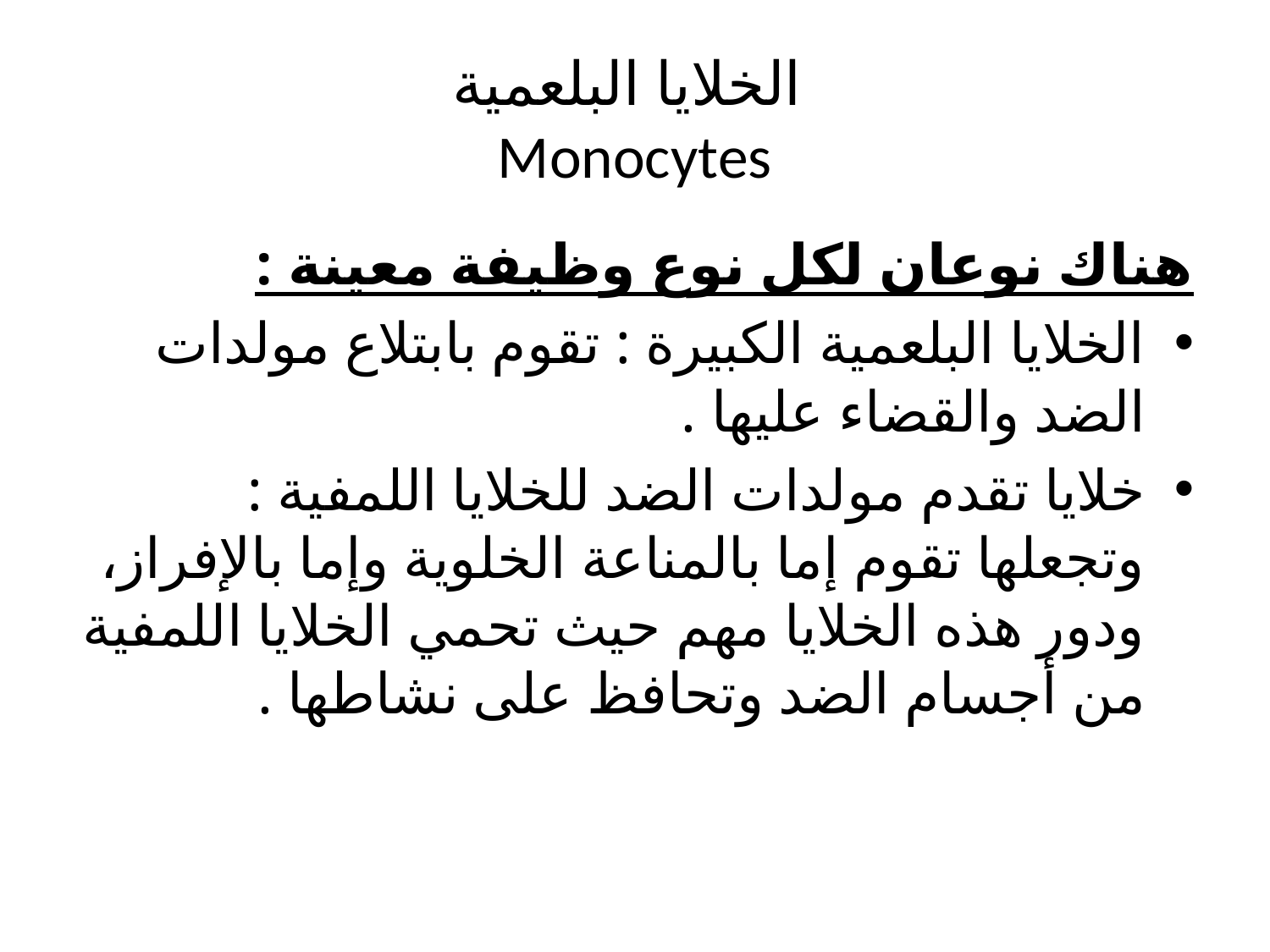

# الخلايا البلعمية Monocytes
هناك نوعان لكل نوع وظيفة معينة :
الخلايا البلعمية الكبيرة : تقوم بابتلاع مولدات الضد والقضاء عليها .
خلايا تقدم مولدات الضد للخلايا اللمفية : وتجعلها تقوم إما بالمناعة الخلوية وإما بالإفراز، ودور هذه الخلايا مهم حيث تحمي الخلايا اللمفية من أجسام الضد وتحافظ على نشاطها .